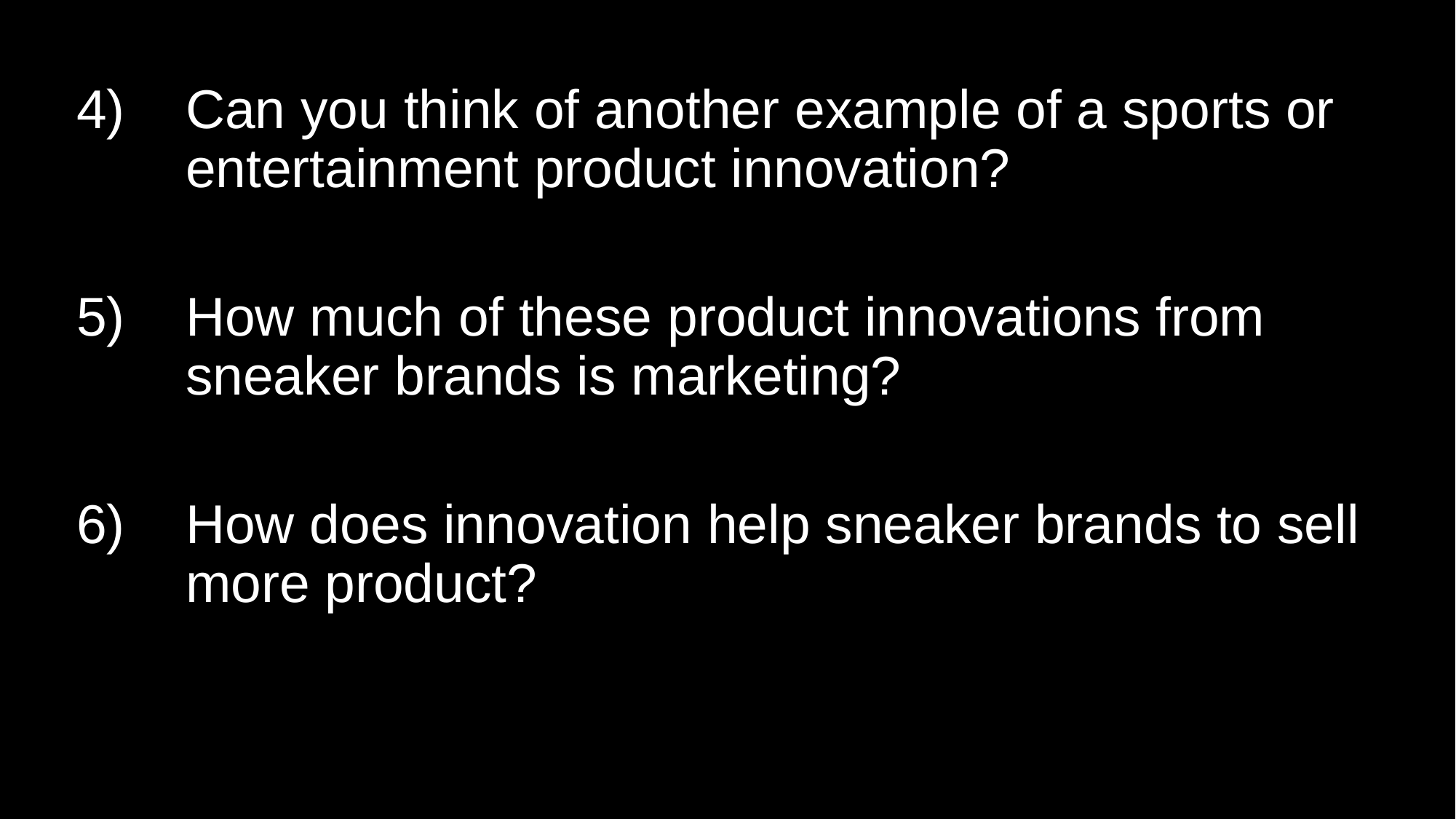

Can you think of another example of a sports or entertainment product innovation?

How much of these product innovations from sneaker brands is marketing?

How does innovation help sneaker brands to sell more product?